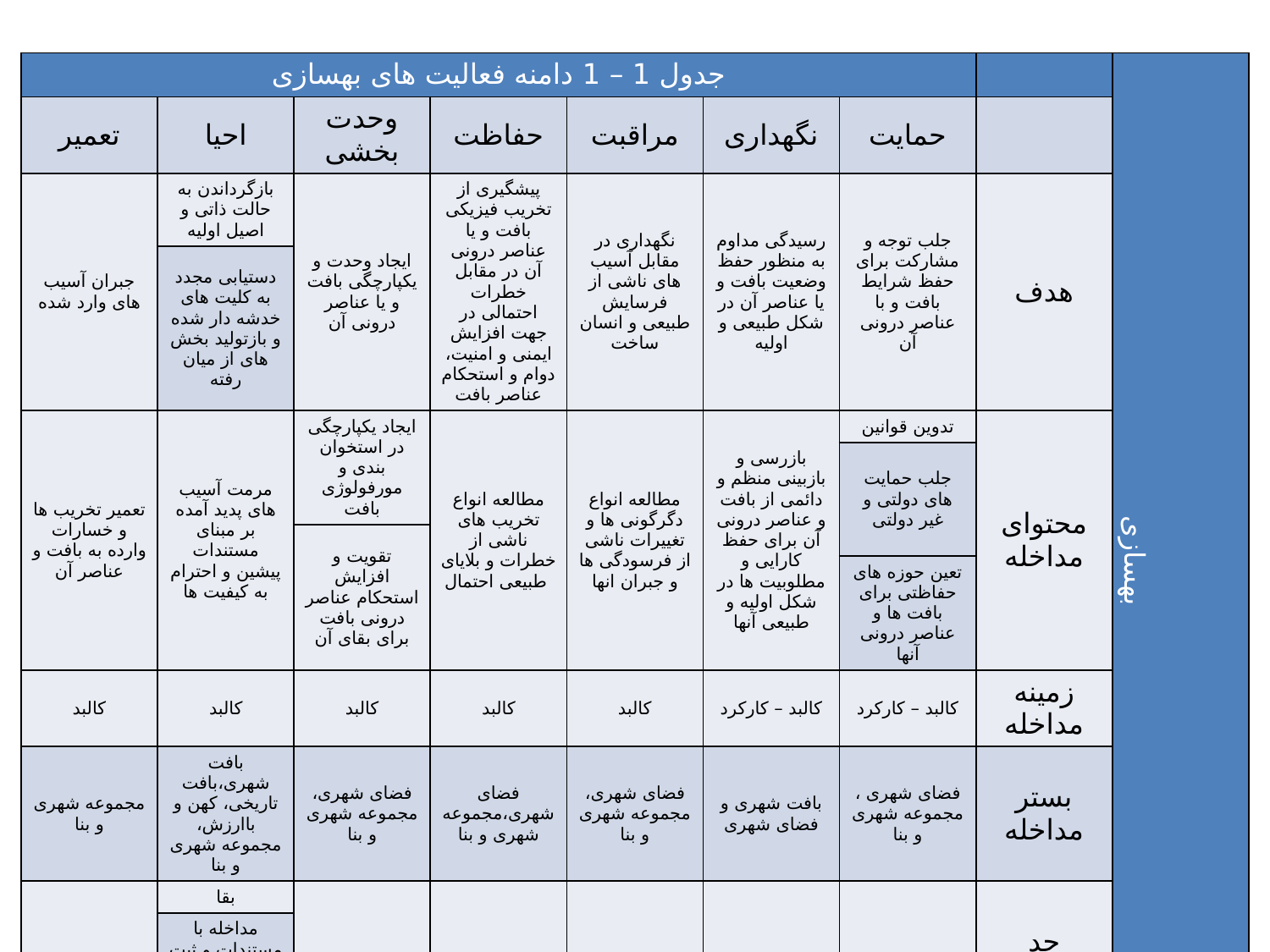

| جدول 1 – 1 دامنه فعالیت های بهسازی |  |  |  |  |  |  |  | بهسازی |
| --- | --- | --- | --- | --- | --- | --- | --- | --- |
| تعمیر | احیا | وحدت بخشی | حفاظت | مراقبت | نگهداری | حمایت |  |  |
| جبران آسیب های وارد شده | بازگرداندن به حالت ذاتی و اصیل اولیه | ایجاد وحدت و یکپارچگی بافت و یا عناصر درونی آن | پیشگیری از تخریب فیزیکی بافت و یا عناصر درونی آن در مقابل خطرات احتمالی در جهت افزایش ایمنی و امنیت، دوام و استحکام عناصر بافت | نگهداری در مقابل آسیب های ناشی از فرسایش طبیعی و انسان ساخت | رسیدگی مداوم به منظور حفظ وضعیت بافت و یا عناصر آن در شکل طبیعی و اولیه | جلب توجه و مشارکت برای حفظ شرایط بافت و با عناصر درونی آن | هدف |  |
|  | دستیابی مجدد به کلیت های خدشه دار شده و بازتولید بخش های از میان رفته |  |  |  |  |  |  |  |
| تعمیر تخریب ها و خسارات وارده به بافت و عناصر آن | مرمت آسیب های پدید آمده بر مبنای مستندات پیشین و احترام به کیفیت ها | ایجاد یکپارچگی در استخوان بندی و مورفولوژی بافت | مطالعه انواع تخریب های ناشی از خطرات و بلایای طبیعی احتمال | مطالعه انواع دگرگونی ها و تغییرات ناشی از فرسودگی ها و جبران انها | بازرسی و بازبینی منظم و دائمی از بافت و عناصر درونی آن برای حفظ کارایی و مطلوبیت ها در شکل اولیه و طبیعی آنها | تدوین قوانین | محتوای مداخله |  |
|  |  |  |  |  |  | جلب حمایت های دولتی و غیر دولتی |  |  |
|  |  | تقویت و افزایش استحکام عناصر درونی بافت برای بقای آن |  |  |  |  |  |  |
|  |  |  |  |  |  | تعین حوزه های حفاظتی برای بافت ها و عناصر درونی آنها |  |  |
| کالبد | کالبد | کالبد | کالبد | کالبد | کالبد – کارکرد | کالبد – کارکرد | زمینه مداخله |  |
| مجموعه شهری و بنا | بافت شهری،بافت تاریخی، کهن و باارزش، مجموعه شهری و بنا | فضای شهری، مجموعه شهری و بنا | فضای شهری،مجموعه شهری و بنا | فضای شهری، مجموعه شهری و بنا | بافت شهری و فضای شهری | فضای شهری ، مجموعه شهری و بنا | بستر مداخله |  |
| بقا | بقا | بقا | بقا | بقا | بقا | بقا | حد وفاداری به گذشته |  |
|  | مداخله با مستندات و ثبت تاریخ و مشخصات هر نوع مداخله ، پس از زمان ساخت اصلی |  |  |  |  |  |  |  |